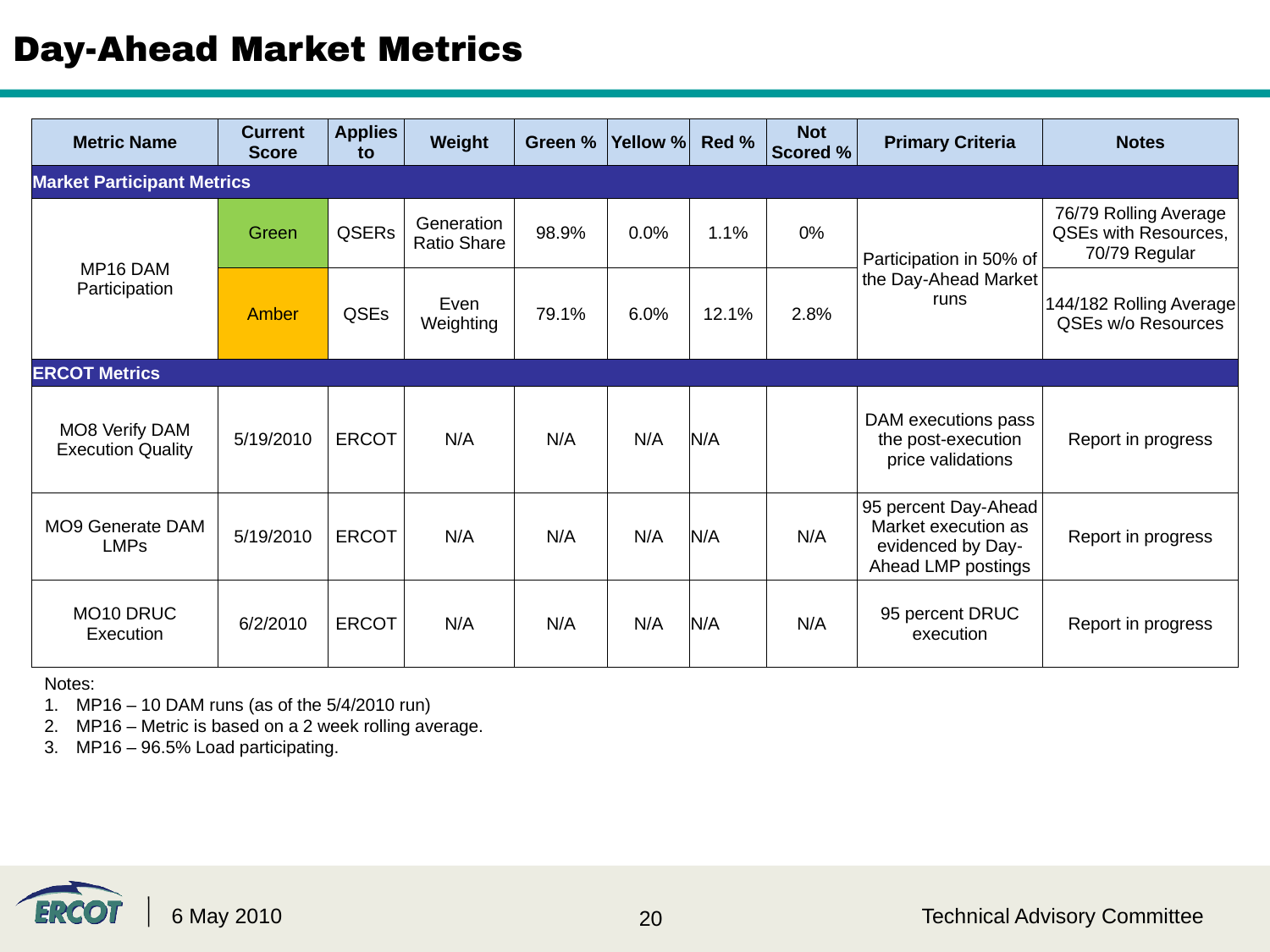

# Day-Ahead Market Metrics
| Metric Name | Current Score | Applies to | Weight | Green % | Yellow % | Red % | Not Scored % | Primary Criteria | Notes |
| --- | --- | --- | --- | --- | --- | --- | --- | --- | --- |
| Market Participant Metrics |  |  |  |  |  |  |  |  |  |
| MP16 DAM Participation | Green | QSERs | Generation Ratio Share | 98.9% | 0.0% | 1.1% | 0% | Participation in 50% of the Day-Ahead Market runs | 76/79 Rolling Average QSEs with Resources, 70/79 Regular |
|  | Amber | QSEs | Even Weighting | 79.1% | 6.0% | 12.1% | 2.8% |  | 144/182 Rolling Average QSEs w/o Resources |
| ERCOT Metrics |  |  |  |  |  |  |  |  |  |
| MO8 Verify DAM Execution Quality | 5/19/2010 | ERCOT | N/A | N/A | N/A | N/A | Red | DAM executions pass the post-execution price validations | Report in progress |
| MO9 Generate DAM LMPs | 5/19/2010 | ERCOT | N/A | N/A | N/A | N/A | N/A | 95 percent Day-Ahead Market execution as evidenced by Day-Ahead LMP postings | Report in progress |
| MO10 DRUC Execution | 6/2/2010 | ERCOT | N/A | N/A | N/A | N/A | N/A | 95 percent DRUC execution | Report in progress |
Notes:
MP16 – 10 DAM runs (as of the 5/4/2010 run)
MP16 – Metric is based on a 2 week rolling average.
MP16 – 96.5% Load participating.
6 May 2010
Technical Advisory Committee